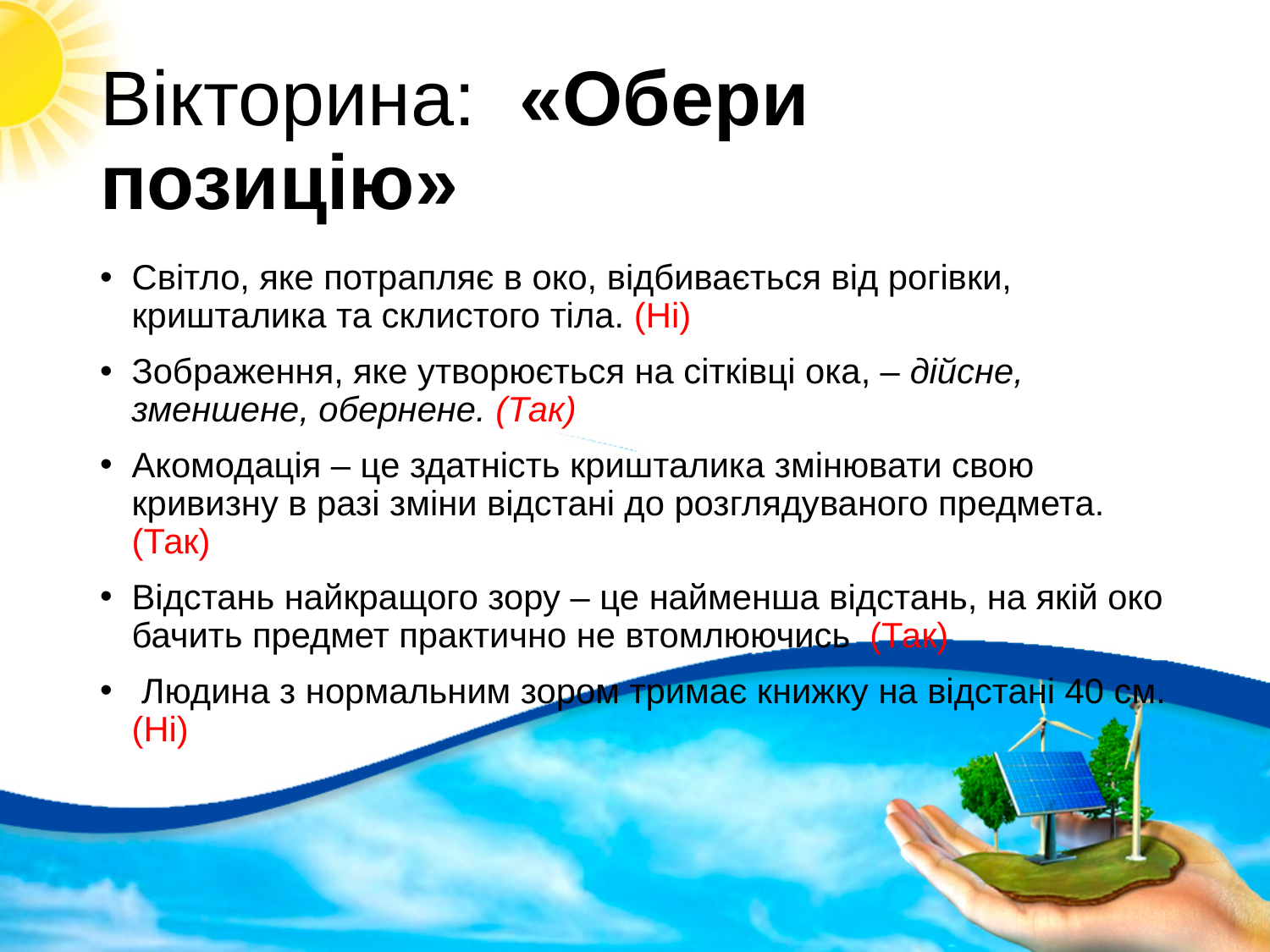

# Вікторина:  «Обери позицію»
Світло, яке потрапляє в око, відбивається від рогівки, кришталика та склистого тіла. (Ні)
Зображення, яке утворюється на сітківці ока, – дійсне, зменшене, обернене. (Так)
Акомодація – це здатність кришталика змінювати свою кривизну в разі зміни відстані до розглядуваного предмета. (Так)
Відстань найкращого зору – це найменша відстань, на якій око бачить предмет практично не втомлюючись  (Так)
 Людина з нормальним зором тримає книжку на відстані 40 см. (Ні)